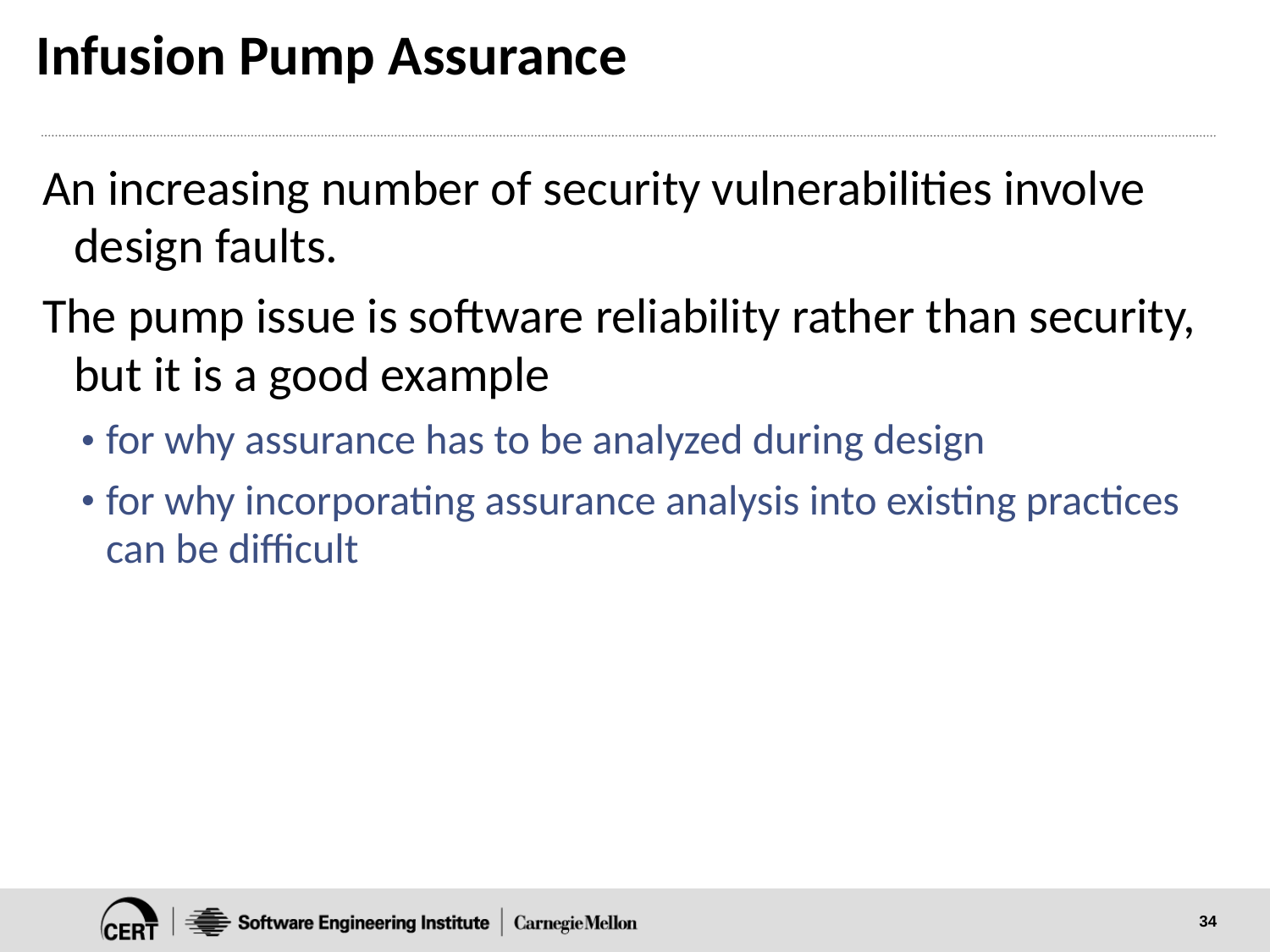

# Infusion Pump Assurance
An increasing number of security vulnerabilities involve design faults.
The pump issue is software reliability rather than security, but it is a good example
for why assurance has to be analyzed during design
for why incorporating assurance analysis into existing practices can be difficult